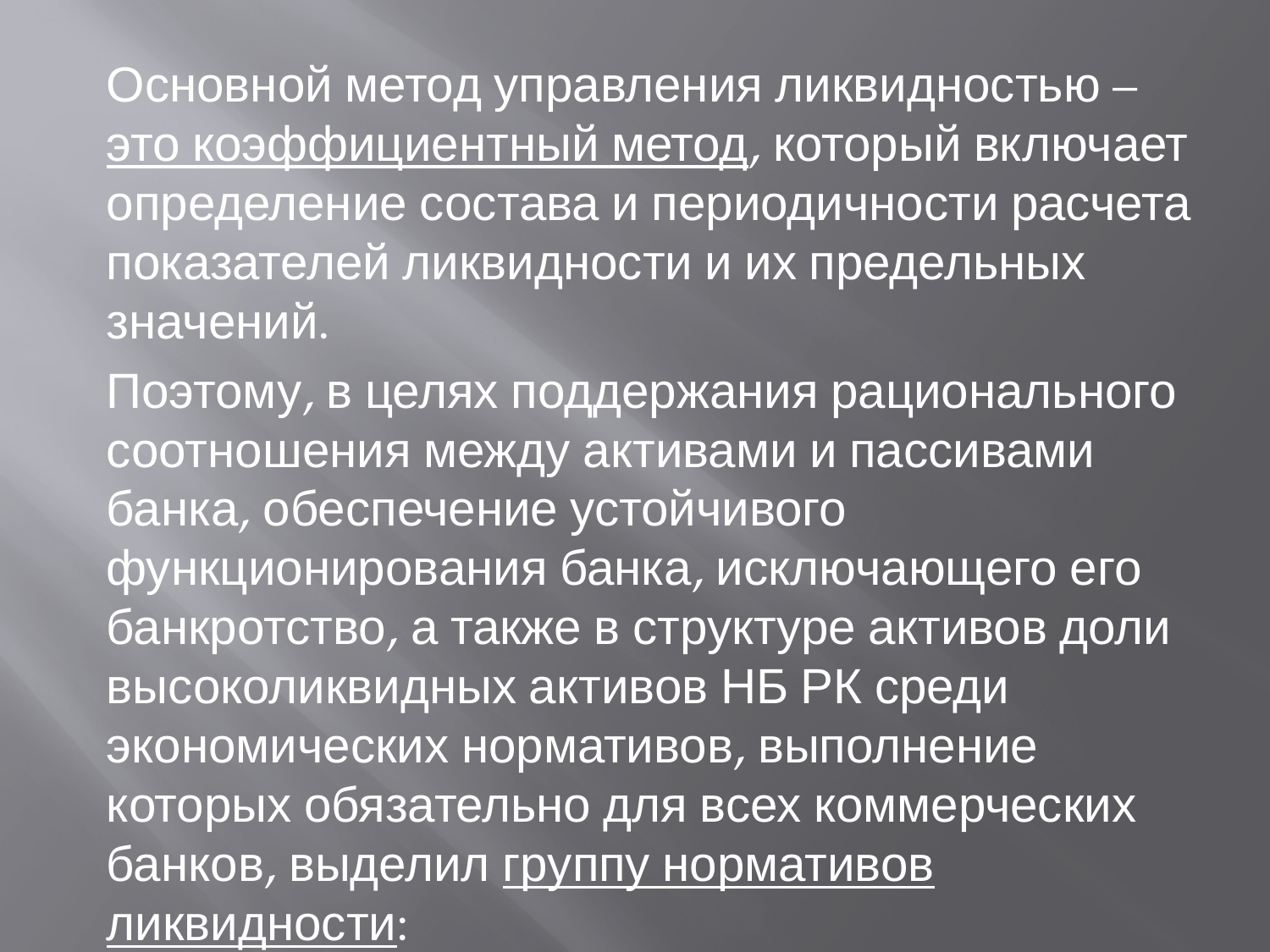

Основной метод управления ликвидностью – это коэффициентный метод, который включает определение состава и периодичности расчета показателей ликвидности и их предельных значений.
Поэтому, в целях поддержания рационального соотношения между активами и пассивами банка, обеспечение устойчивого функционирования банка, исключающего его банкротство, а также в структуре активов доли высоколиквидных активов НБ РК среди экономических нормативов, выполнение которых обязательно для всех коммерческих банков, выделил группу нормативов ликвидности: